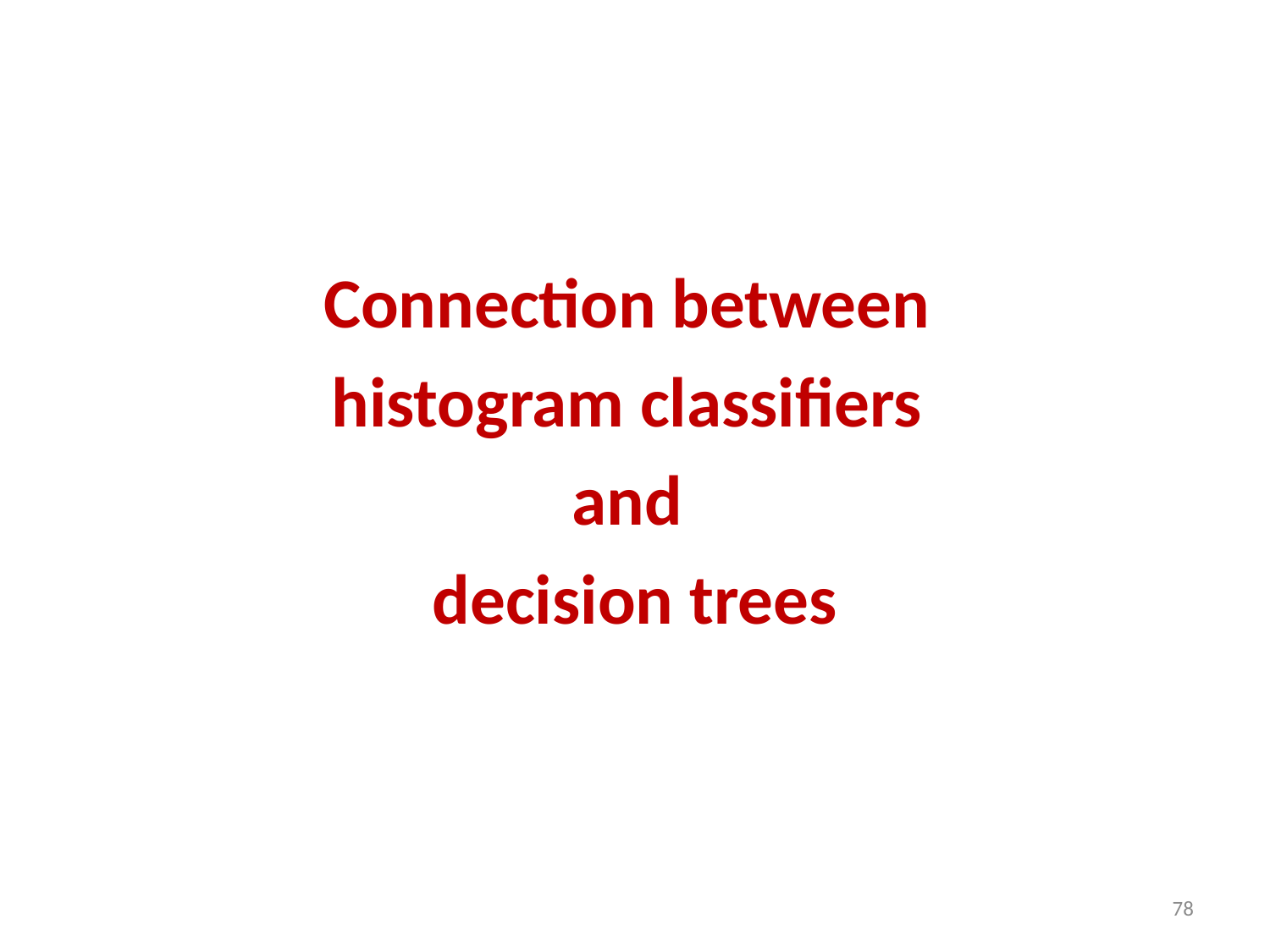

Connection between
histogram classifiers
and
decision trees
78